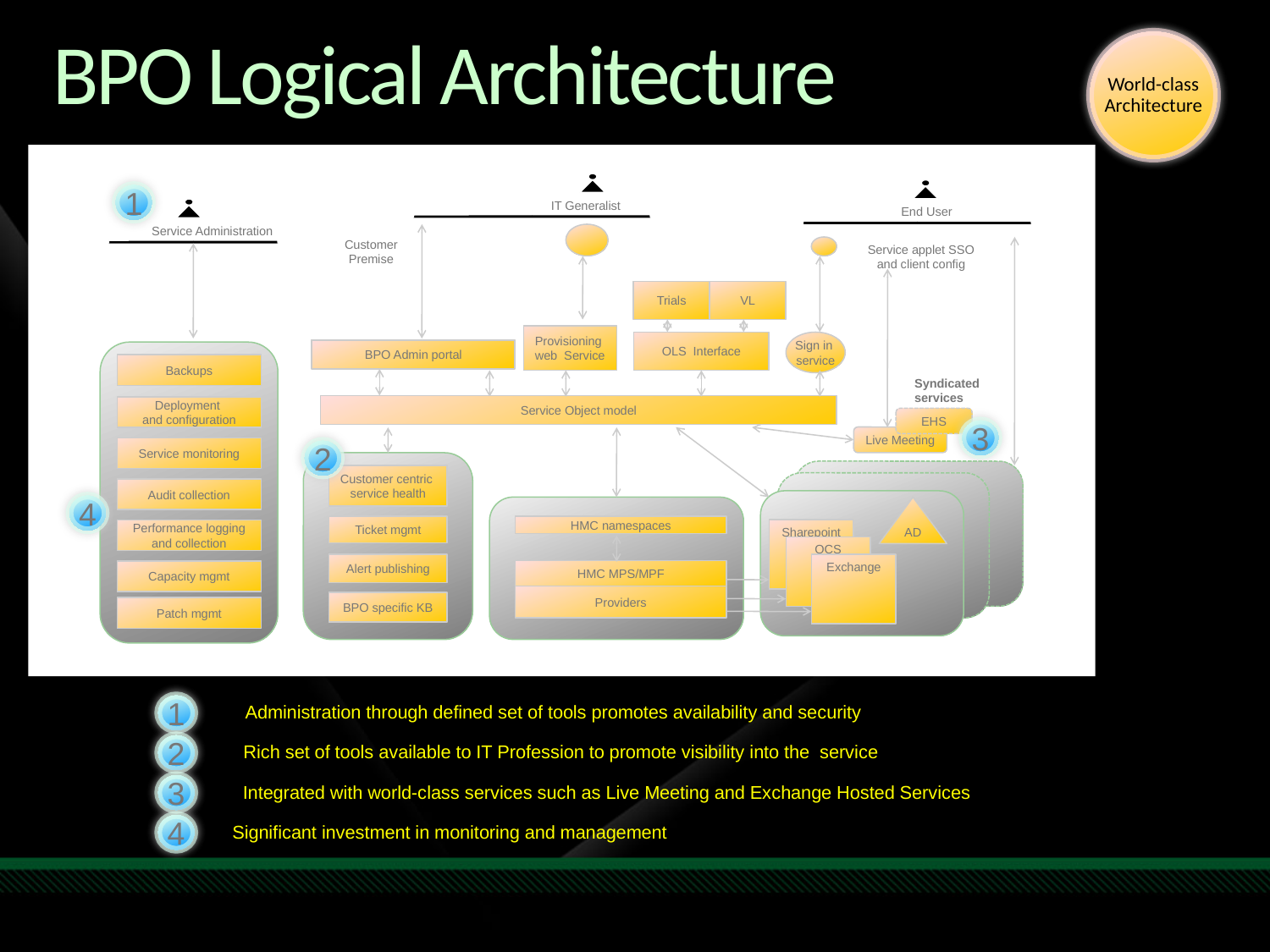

World-class
Architecture
# BPO Logical Architecture

1
IT Generalist

End User
Service Administration

Customer Premise

Service applet SSO
and client config
Trials
VL
Provisioning
web  Service
OLS  Interface
Sign in
service
BPO Admin portal

Backups
Syndicated services
Service Object model
Deployment
and configuration
EHS
3
Live Meeting
Service monitoring
2

Customer centric
service health

Audit collection

4
AD

HMC namespaces
HMC MPS/MPF
Providers
Ticket mgmt
Sharepoint
Performance logging
and collection
OCS
Alert publishing
Exchange
Capacity mgmt
BPO specific KB
Patch mgmt
Administration through defined set of tools promotes availability and security
1
2
Rich set of tools available to IT Profession to promote visibility into the  service
3
Integrated with world-class services such as Live Meeting and Exchange Hosted Services
4
Significant investment in monitoring and management